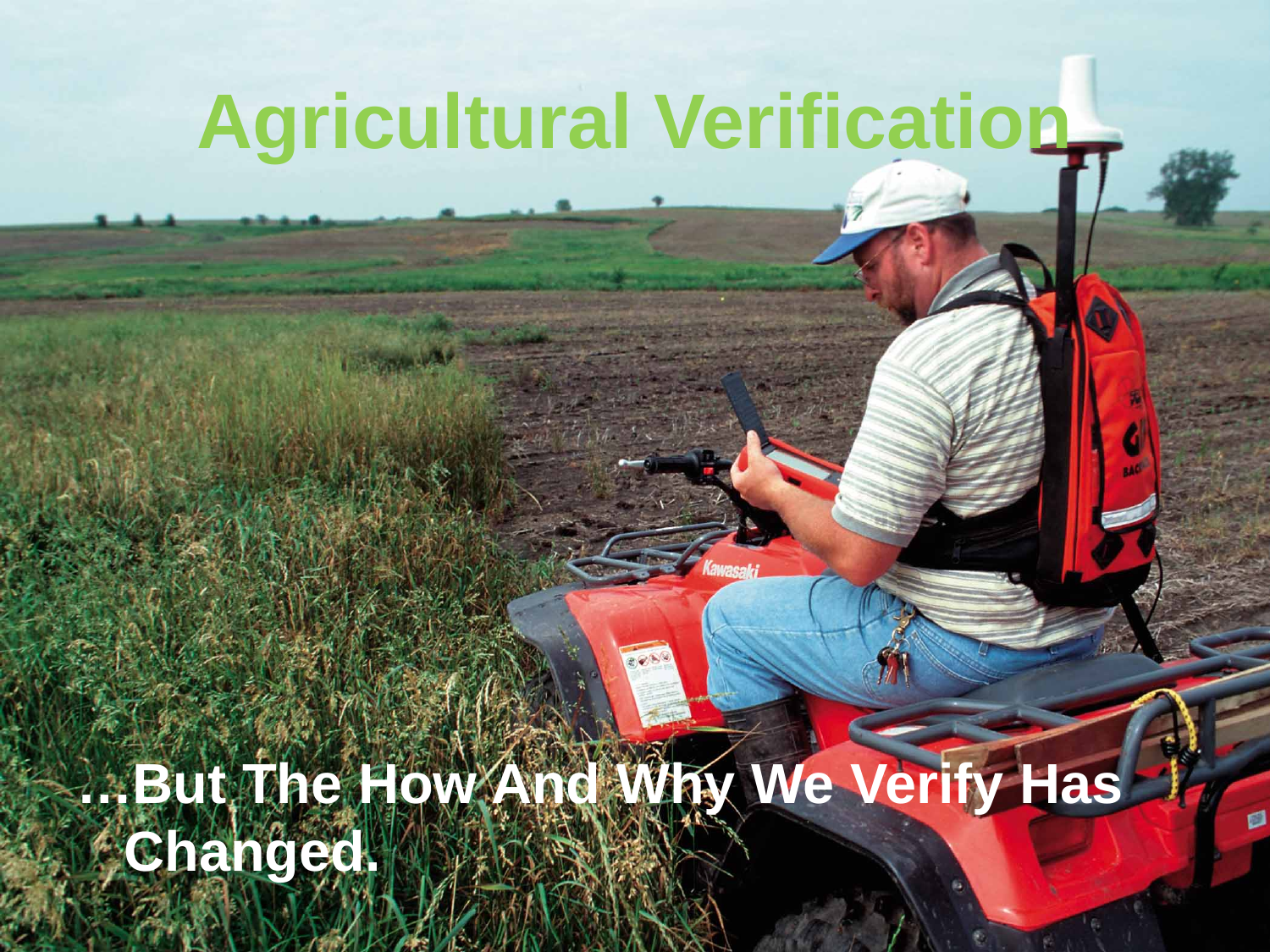

# Agricultural Verification
…But The How And Why We Verify Has Changed.